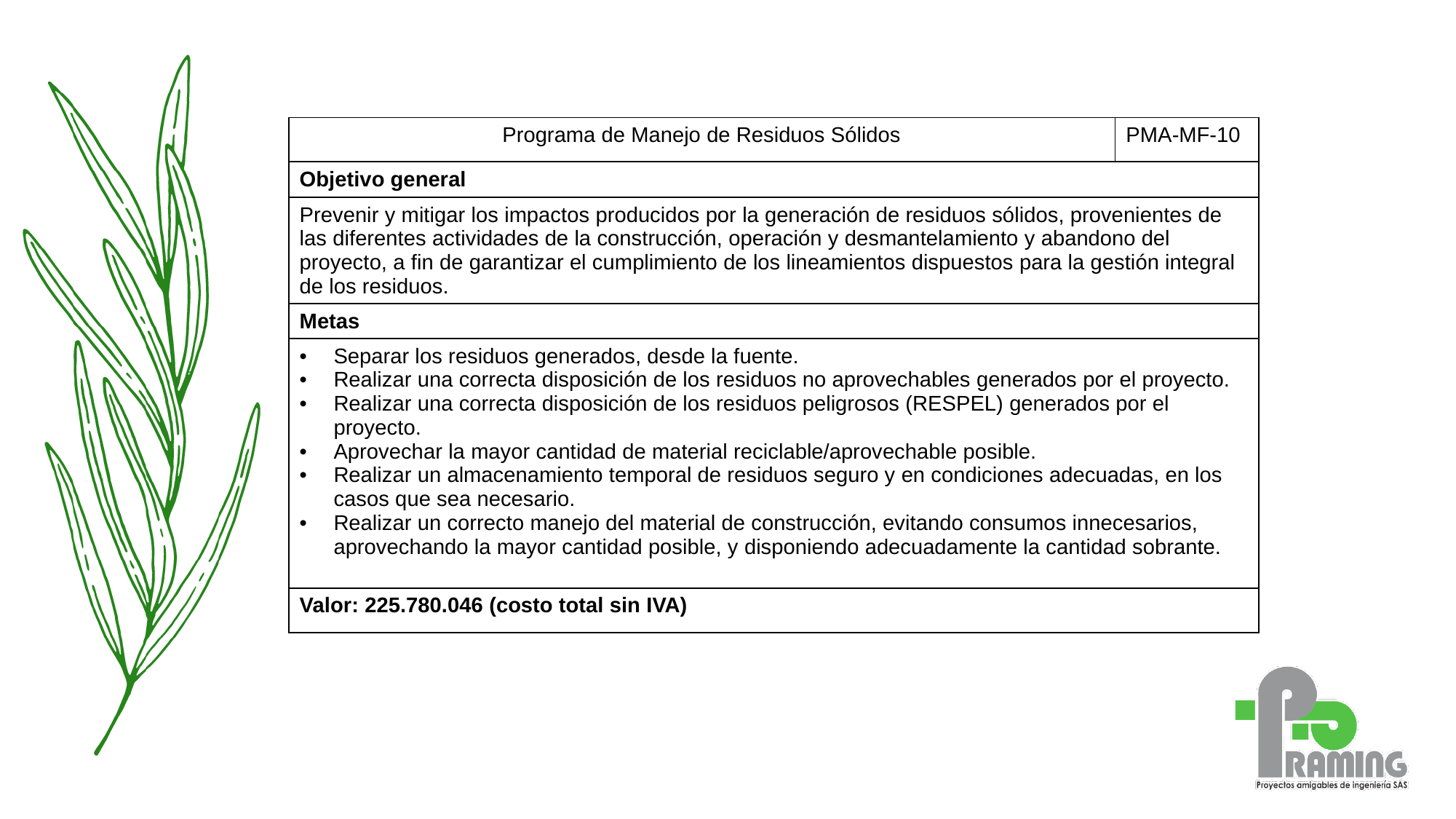

| Programa de Manejo de Residuos Sólidos | PMA-MF-10 |
| --- | --- |
| Objetivo general |  |
| Prevenir y mitigar los impactos producidos por la generación de residuos sólidos, provenientes de las diferentes actividades de la construcción, operación y desmantelamiento y abandono del proyecto, a fin de garantizar el cumplimiento de los lineamientos dispuestos para la gestión integral de los residuos. |  |
| Metas |  |
| Separar los residuos generados, desde la fuente. Realizar una correcta disposición de los residuos no aprovechables generados por el proyecto. Realizar una correcta disposición de los residuos peligrosos (RESPEL) generados por el proyecto. Aprovechar la mayor cantidad de material reciclable/aprovechable posible. Realizar un almacenamiento temporal de residuos seguro y en condiciones adecuadas, en los casos que sea necesario. Realizar un correcto manejo del material de construcción, evitando consumos innecesarios, aprovechando la mayor cantidad posible, y disponiendo adecuadamente la cantidad sobrante. |  |
| Valor: 225.780.046 (costo total sin IVA) |  |